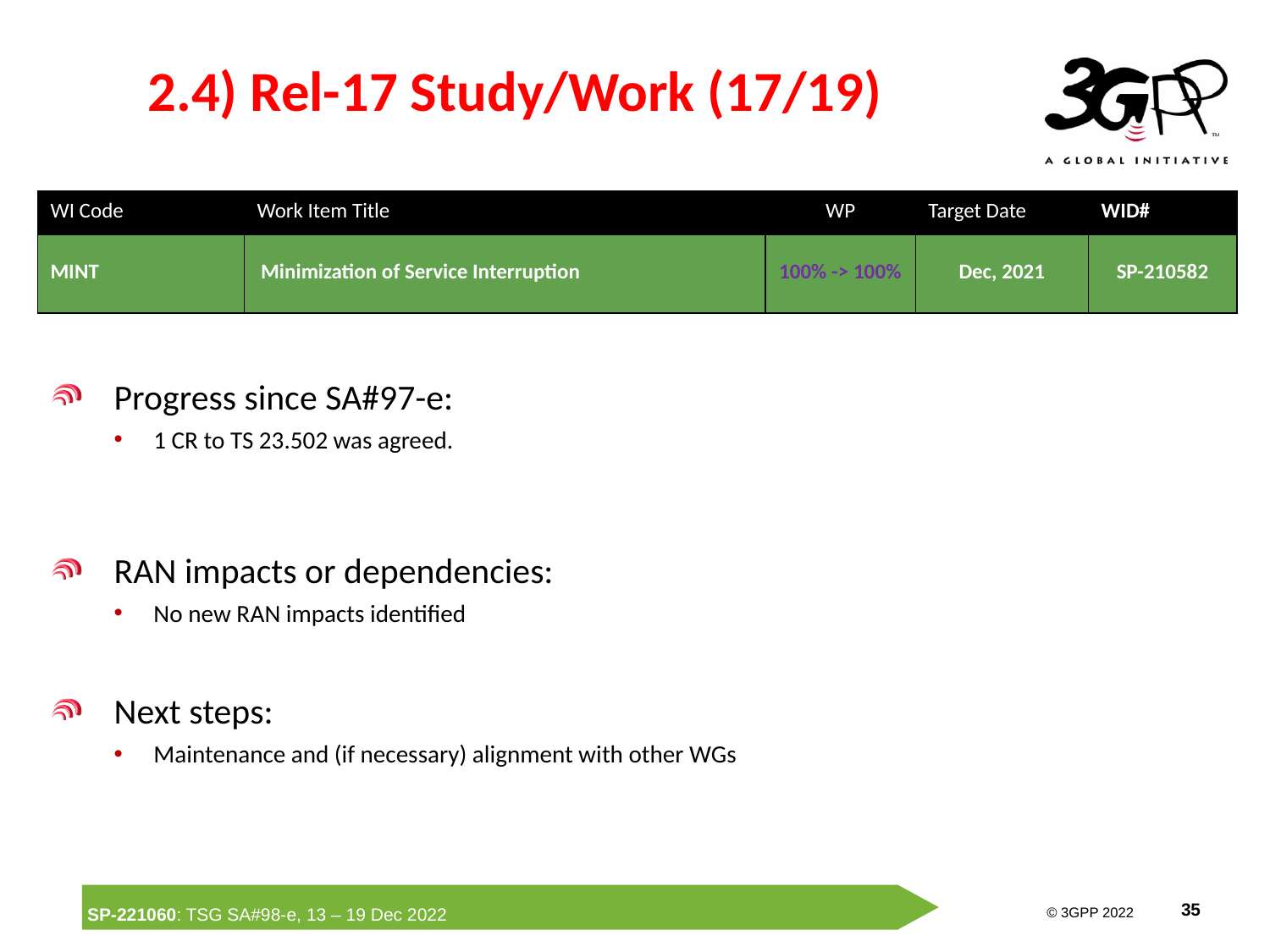

# 2.4) Rel-17 Study/Work (17/19)
| WI Code | Work Item Title | WP | Target Date | WID# |
| --- | --- | --- | --- | --- |
| MINT | Minimization of Service Interruption | 100% -> 100% | Dec, 2021 | SP-210582 |
Progress since SA#97-e:
1 CR to TS 23.502 was agreed.

RAN impacts or dependencies:
No new RAN impacts identified

Next steps:
Maintenance and (if necessary) alignment with other WGs